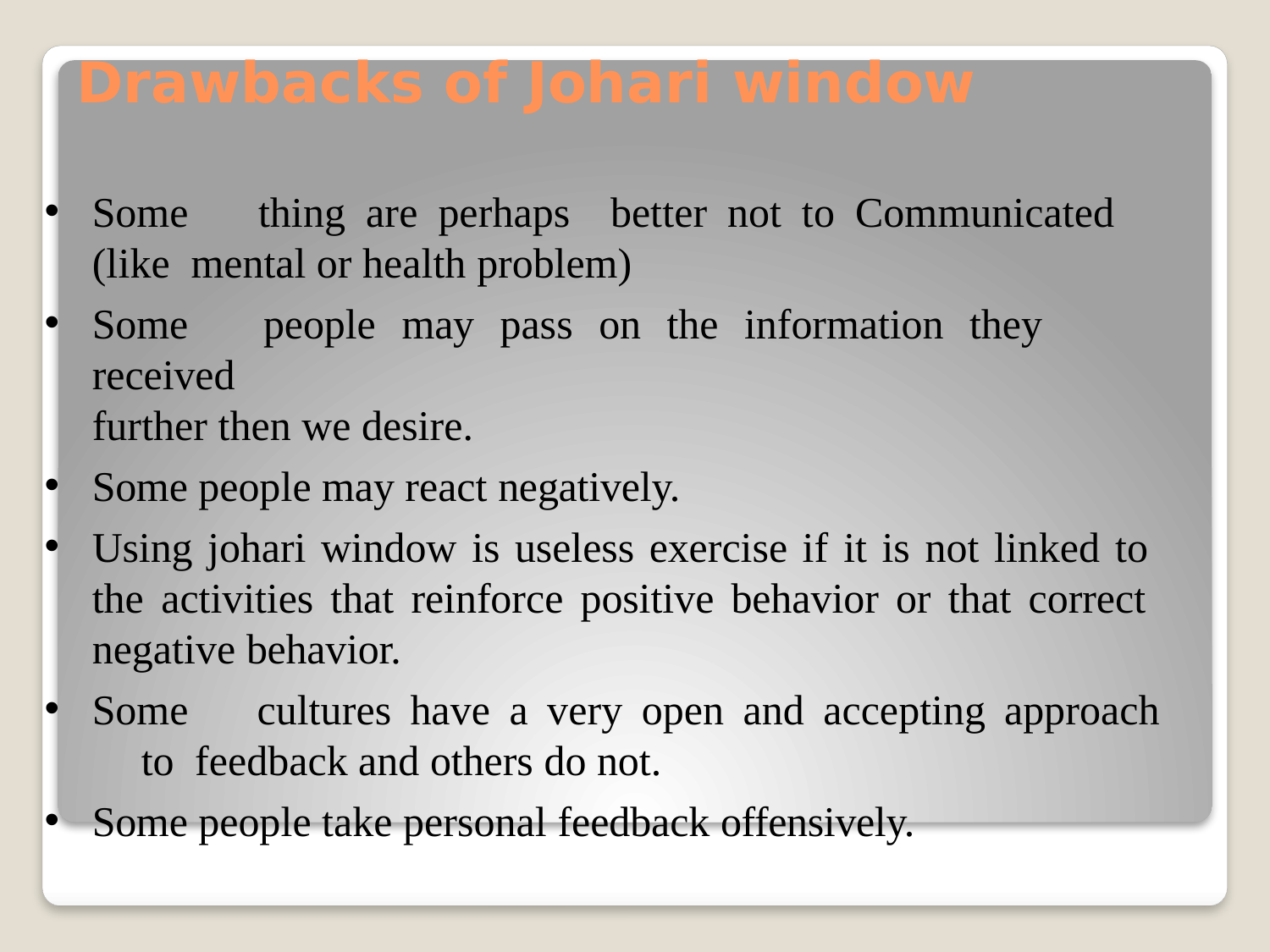

# Drawbacks of Johari window
Some	thing	are	perhaps	better	not	to	Communicated	(like  mental or health problem)
Some	people	may	pass	on	the	information	they	received
further then we desire.
Some people may react negatively.
Using johari window is useless exercise if it is not linked to  the activities that reinforce positive behavior or that correct  negative behavior.
Some	cultures	have	a	very	open	and	accepting	approach	to  feedback and others do not.
Some people take personal feedback offensively.